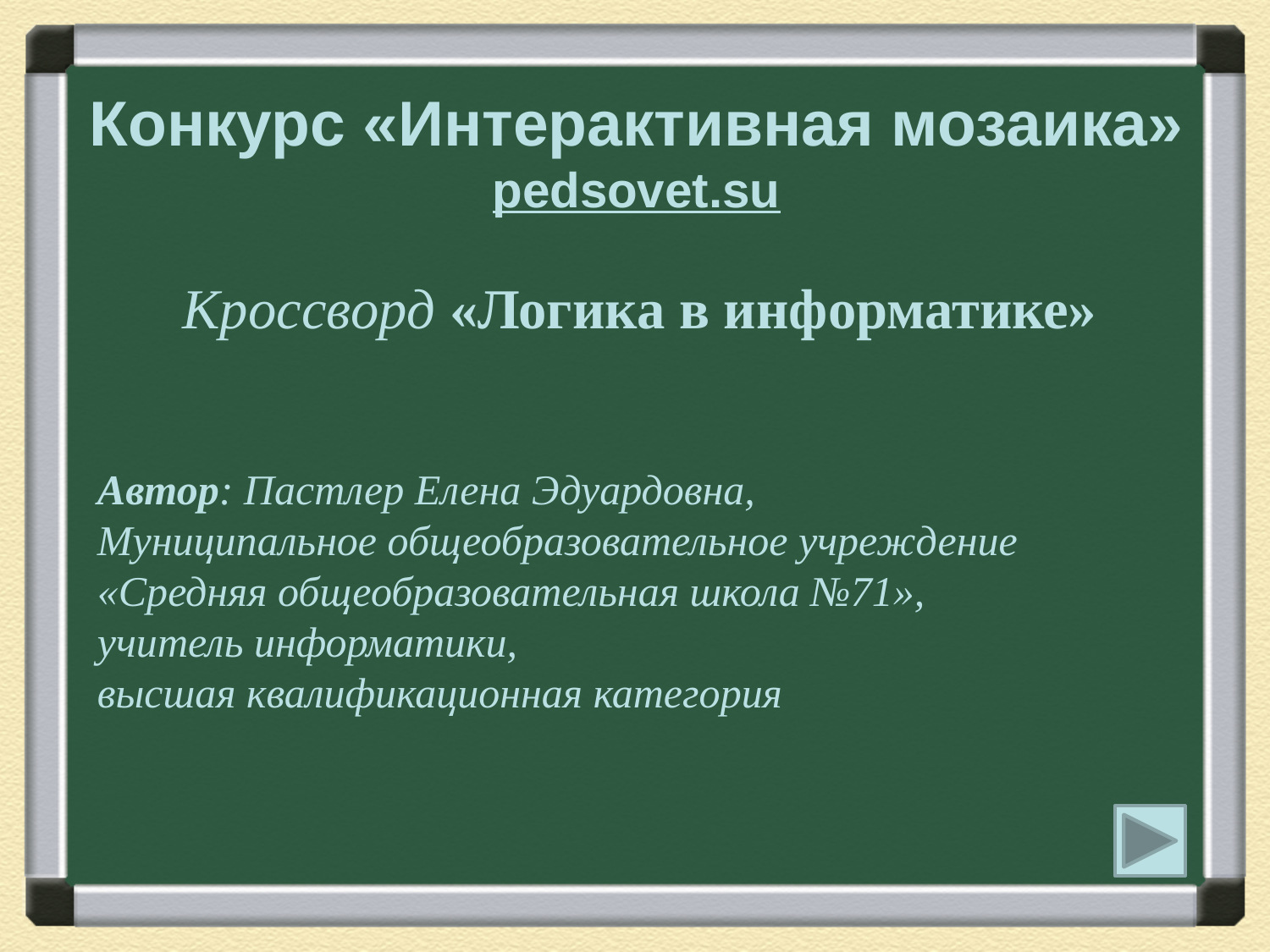

# Конкурс «Интерактивная мозаика» pedsovet.su
Кроссворд «Логика в информатике»
Автор: Пастлер Елена Эдуардовна,
Муниципальное общеобразовательное учреждение «Средняя общеобразовательная школа №71»,
учитель информатики,
высшая квалификационная категория